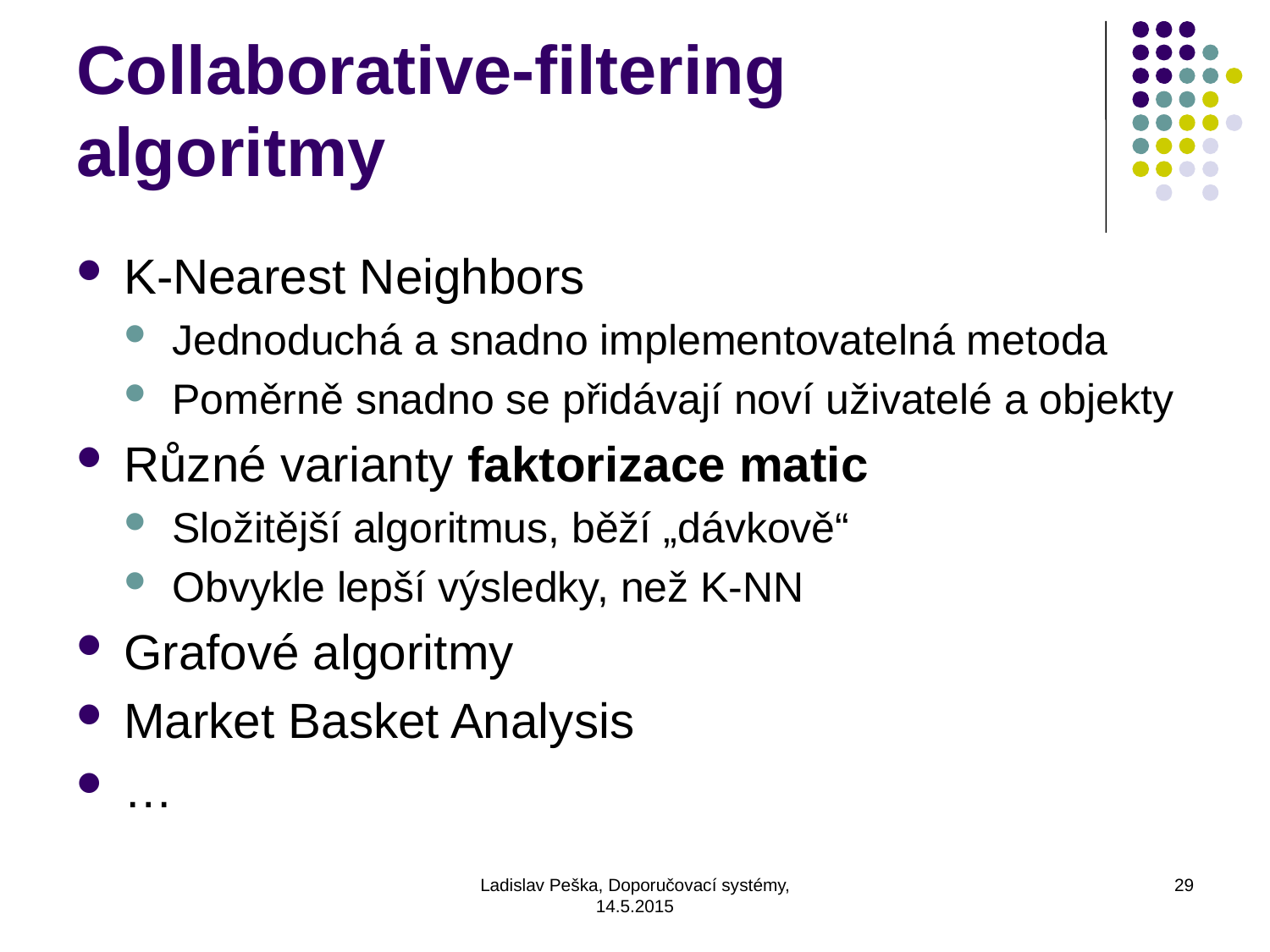

# Collaborative-filtering algoritmy
K-Nearest Neighbors
Jednoduchá a snadno implementovatelná metoda
Poměrně snadno se přidávají noví uživatelé a objekty
Různé varianty faktorizace matic
Složitější algoritmus, běží „dávkově“
Obvykle lepší výsledky, než K-NN
Grafové algoritmy
Market Basket Analysis
…
Ladislav Peška, Doporučovací systémy, 14.5.2015
29